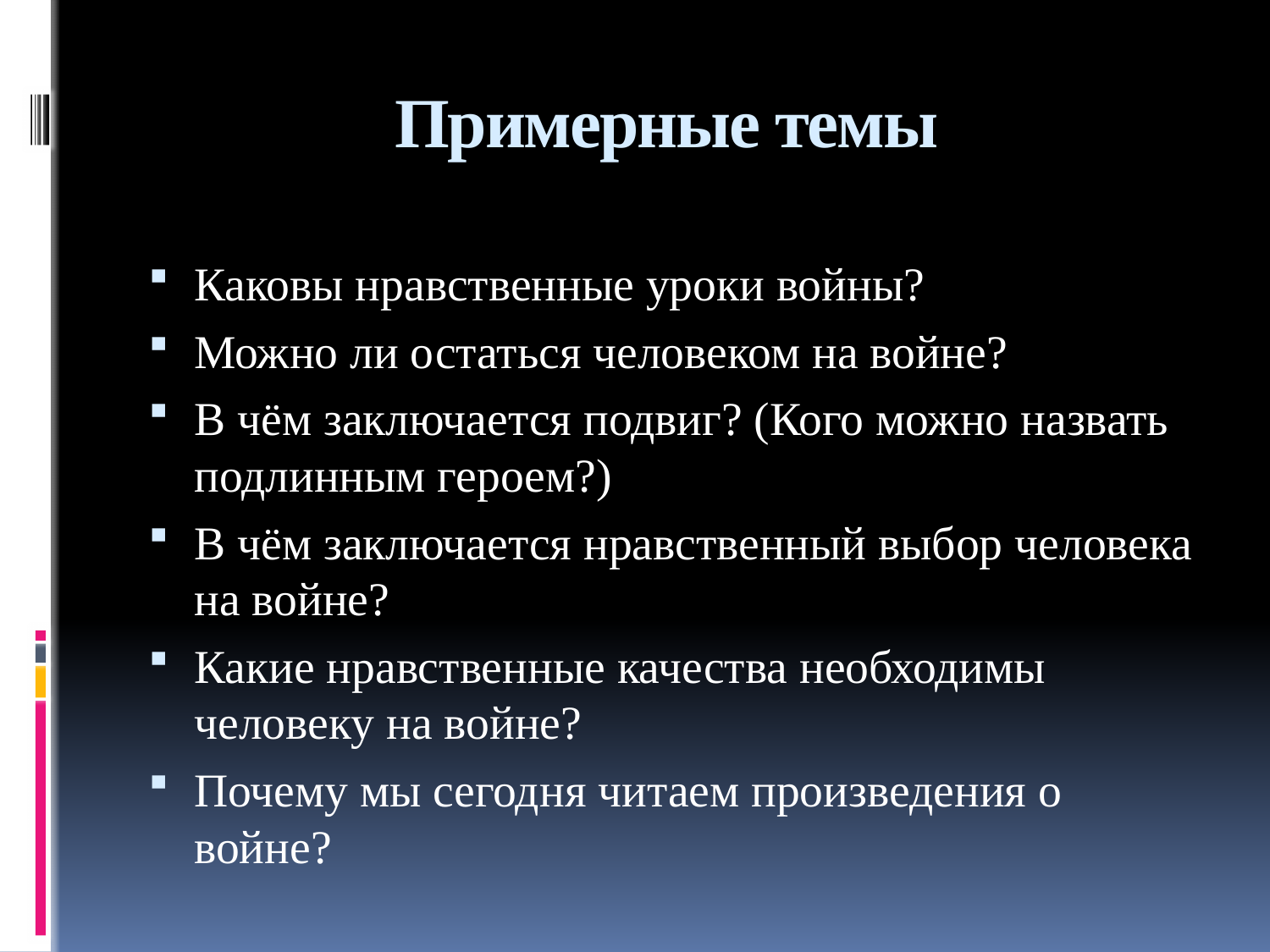

# Примерные темы
Каковы нравственные уроки войны?
Можно ли остаться человеком на войне?
В чём заключается подвиг? (Кого можно назвать подлинным героем?)
В чём заключается нравственный выбор человека на войне?
Какие нравственные качества необходимы человеку на войне?
Почему мы сегодня читаем произведения о войне?